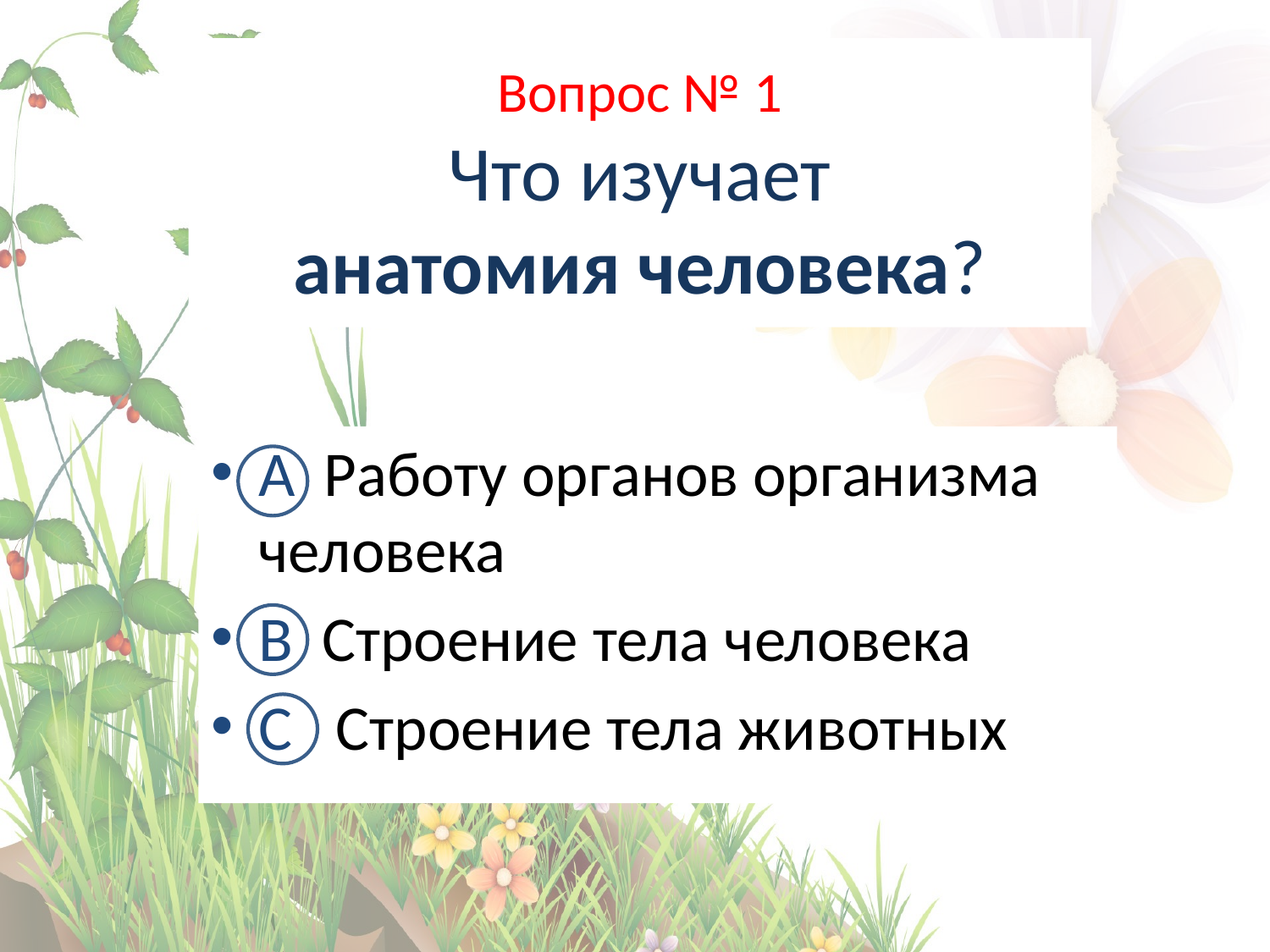

# Вопрос № 1 Что изучает анатомия человека?
А  Работу органов организма человека
В  Строение тела человека
С   Строение тела животных